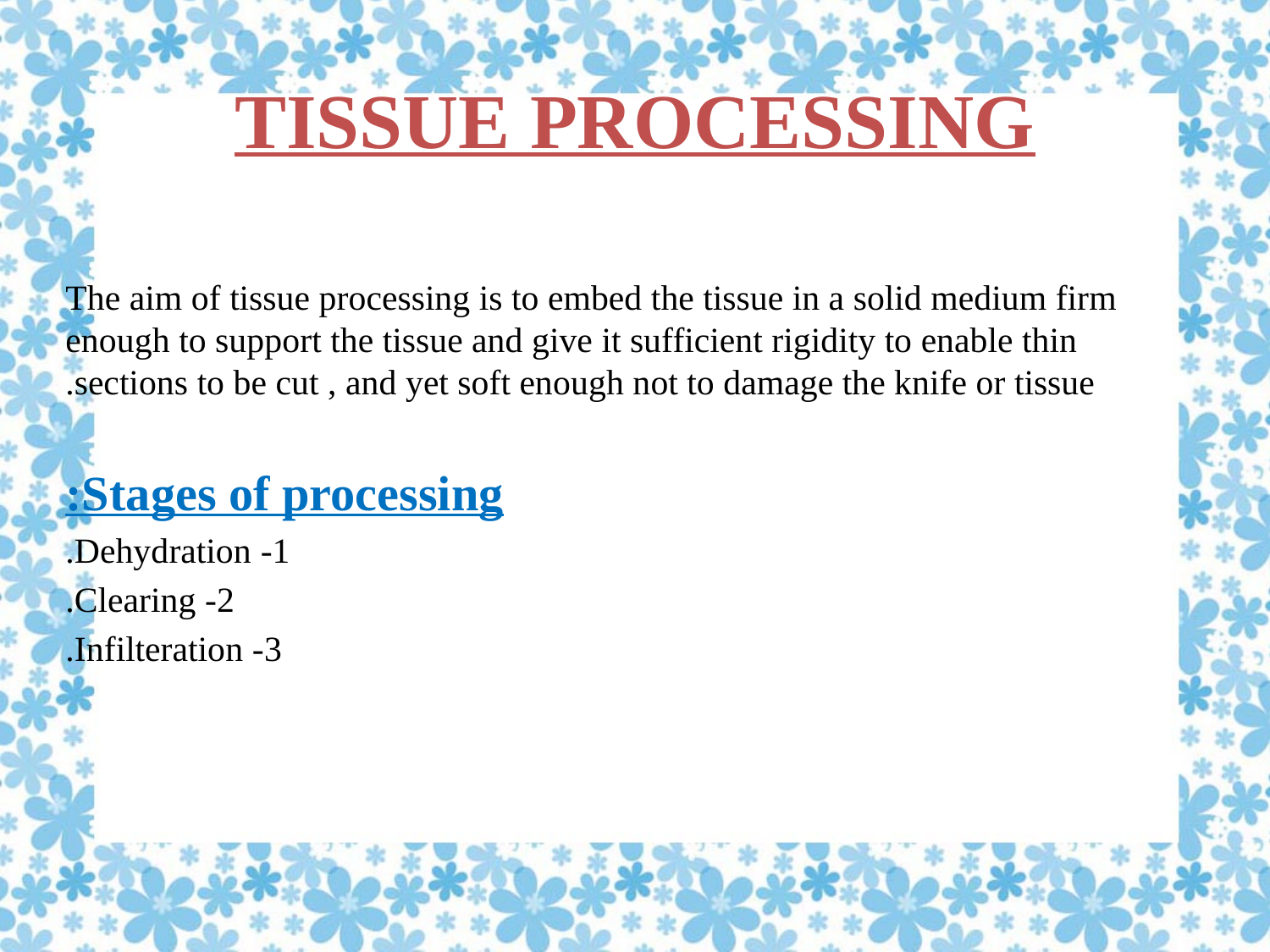

# TISSUE PROCESSING
The aim of tissue processing is to embed the tissue in a solid medium firm enough to support the tissue and give it sufficient rigidity to enable thin sections to be cut , and yet soft enough not to damage the knife or tissue.

Stages of processing:
1- Dehydration.
2- Clearing.
3- Infilteration.